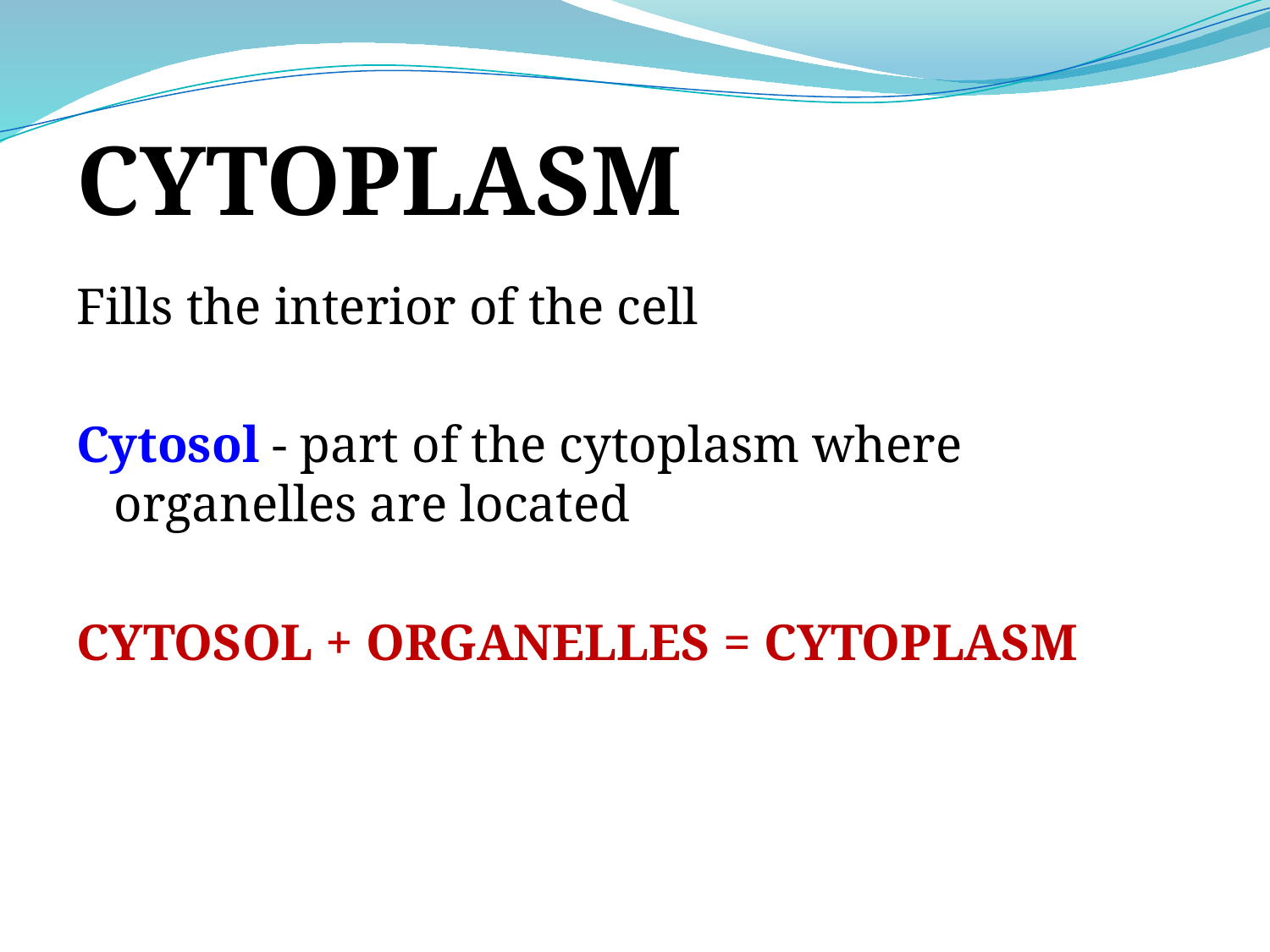

CYTOPLASM
Fills the interior of the cell

Cytosol - part of the cytoplasm where organelles are located

CYTOSOL + ORGANELLES = CYTOPLASM